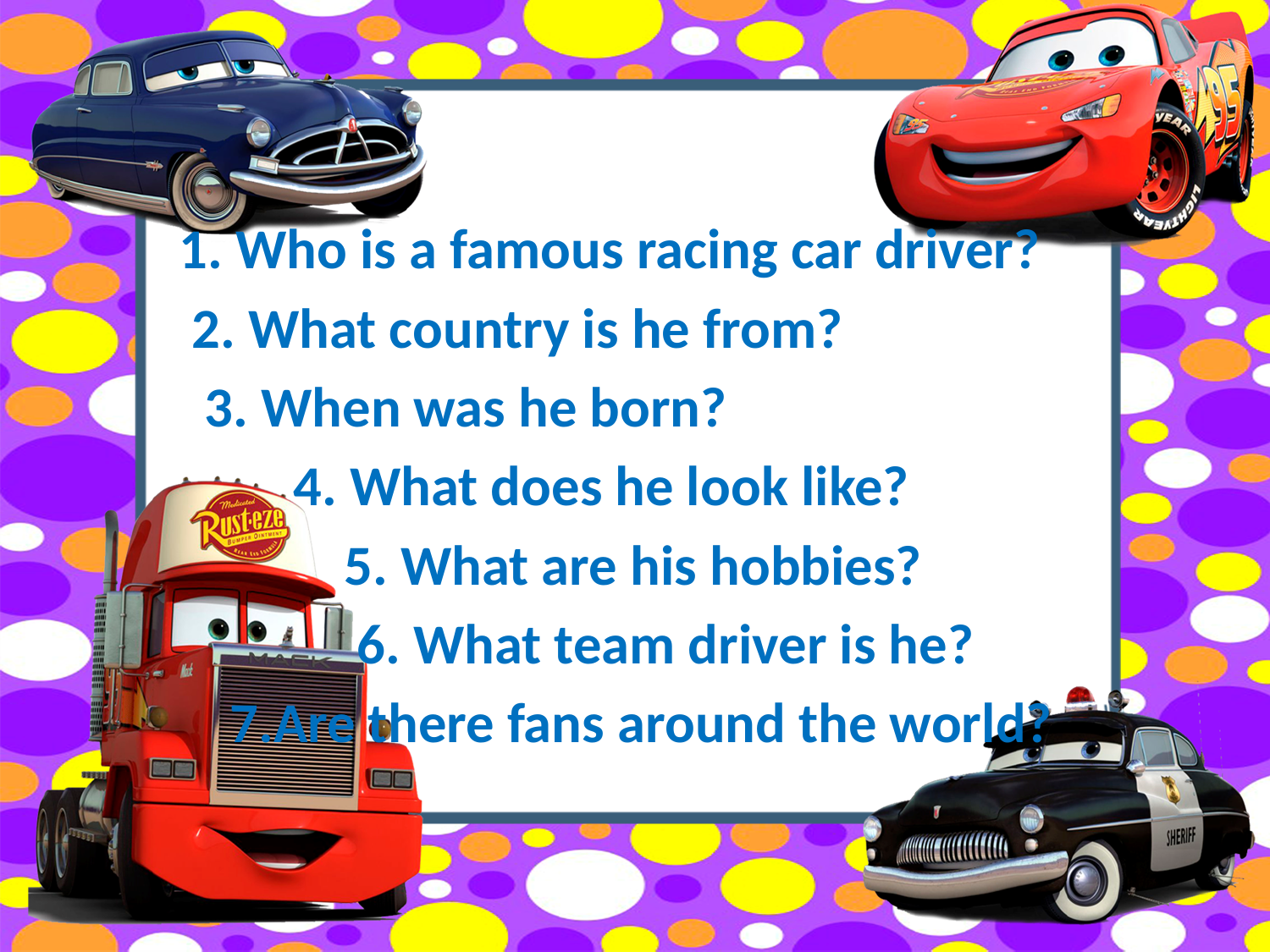

1. Who is a famous racing car driver?
         2. What country is he from?
          3. When was he born?
                 4. What does he look like?
                     5. What are his hobbies?
                      6. What team driver is he?
            7.Are there fans around the world?